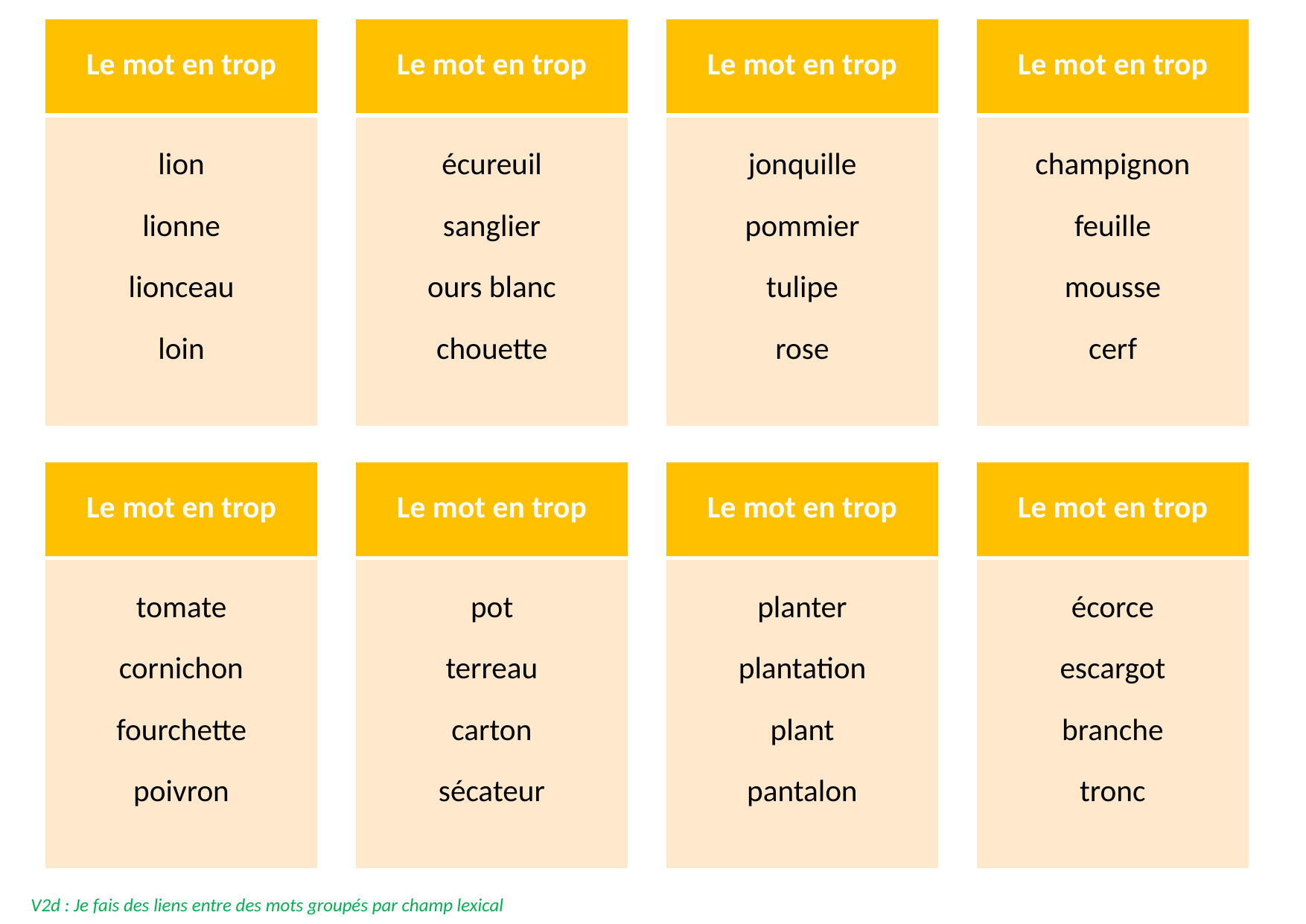

| Le mot en trop |
| --- |
| lion lionne lionceau loin |
| Le mot en trop |
| --- |
| écureuil sanglier ours blanc chouette |
| Le mot en trop |
| --- |
| champignon feuille mousse cerf |
| Le mot en trop |
| --- |
| jonquille pommier tulipe rose |
| Le mot en trop |
| --- |
| pot terreau carton sécateur |
| Le mot en trop |
| --- |
| écorce escargot branche tronc |
| Le mot en trop |
| --- |
| tomate cornichon fourchette poivron |
| Le mot en trop |
| --- |
| planter plantation plant pantalon |
V2d : Je fais des liens entre des mots groupés par champ lexical